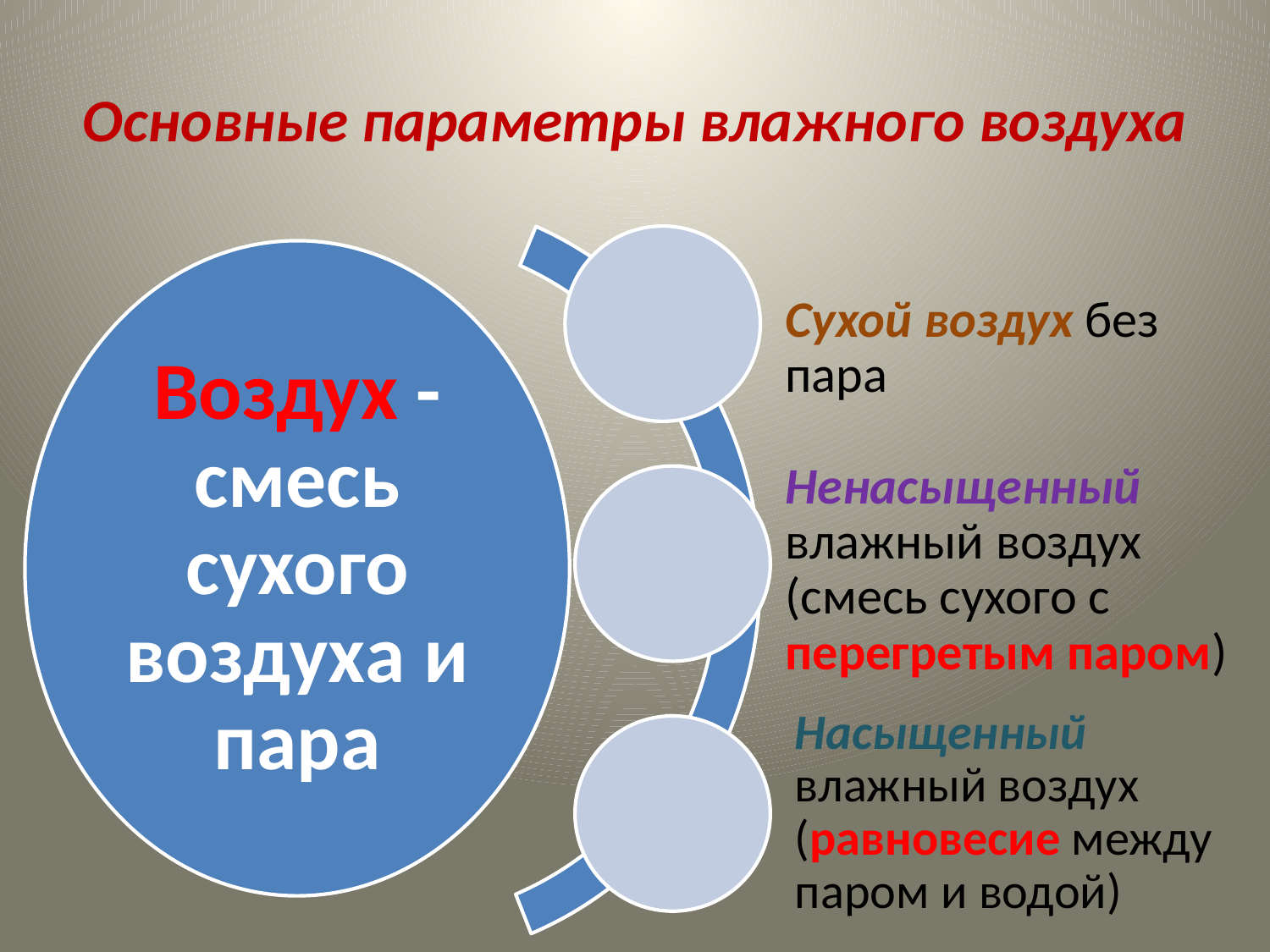

# Основные параметры влажного воздуха
Воздух - смесь сухого воздуха и пара
Сухой воздух без пара
Ненасыщенный влажный воздух (смесь сухого с перегретым паром)
Насыщенный влажный воздух (равновесие между паром и водой)